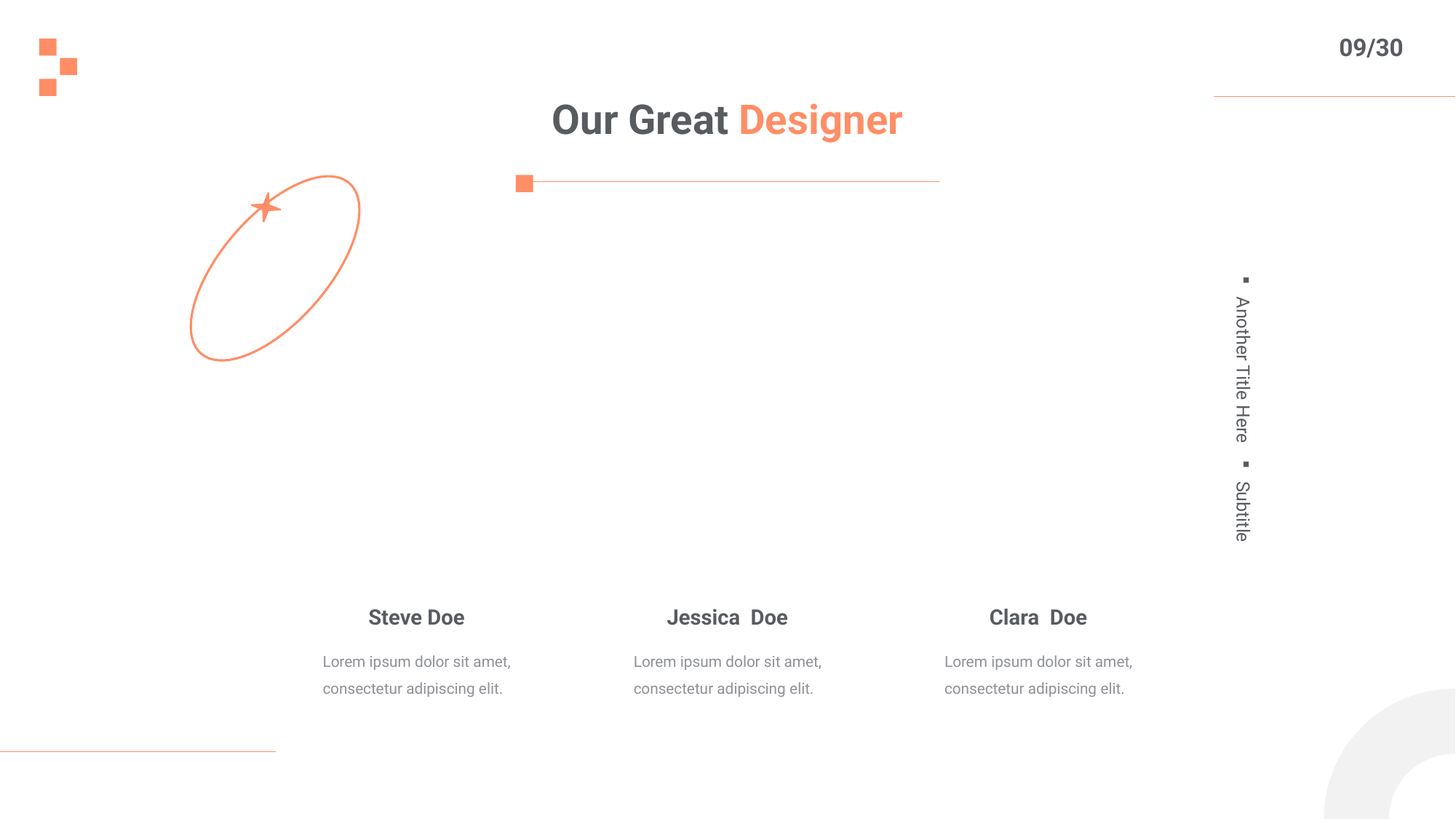

09/30

Our Great Designer

Another Title Here
Subtitle
Steve Doe
Lorem ipsum dolor sit amet, consectetur adipiscing elit.
Jessica  Doe
Lorem ipsum dolor sit amet, consectetur adipiscing elit.
Clara  Doe
Lorem ipsum dolor sit amet, consectetur adipiscing elit.